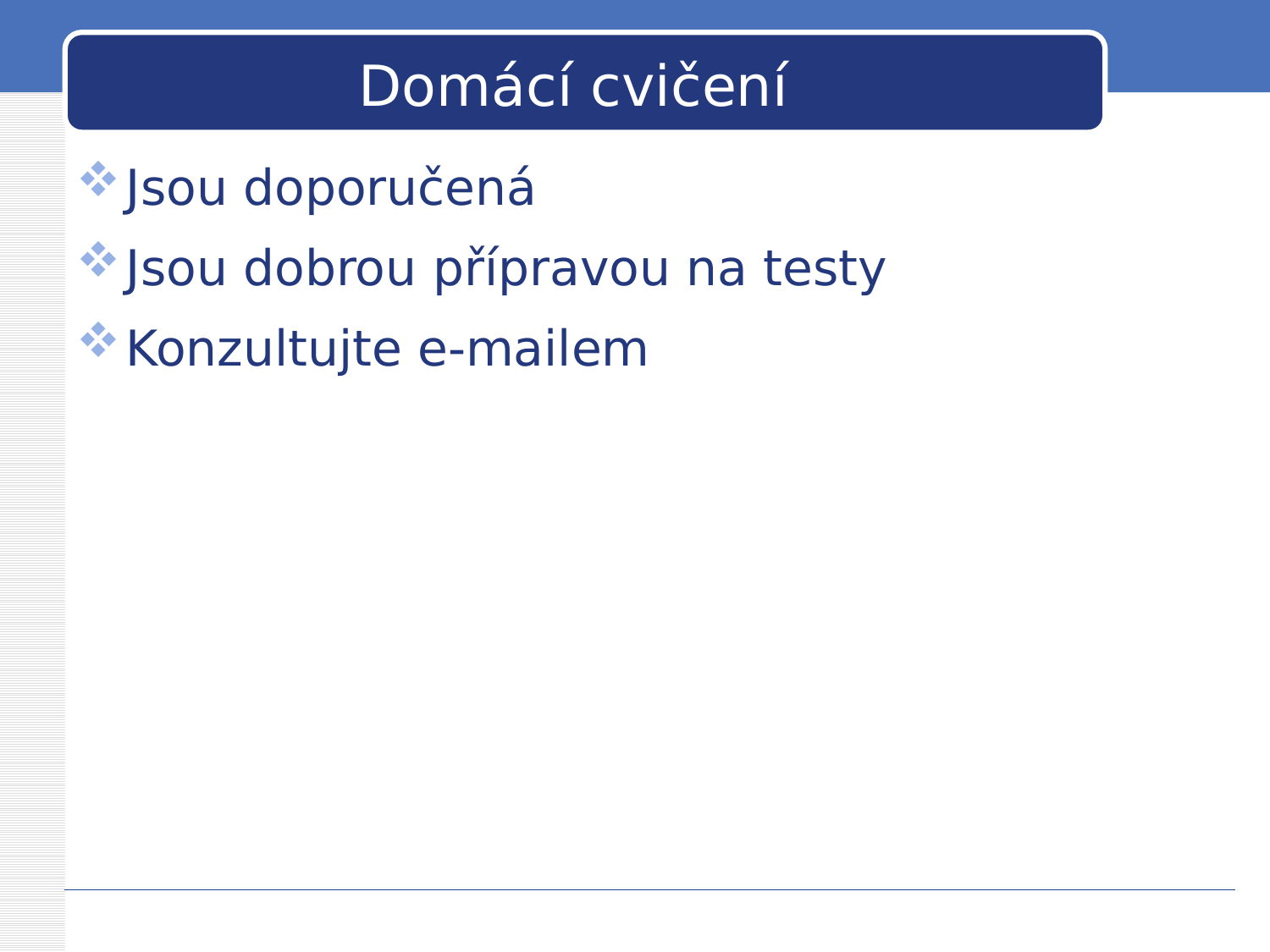

# Domácí cvičení
Jsou doporučená
Jsou dobrou přípravou na testy
Konzultujte e-mailem